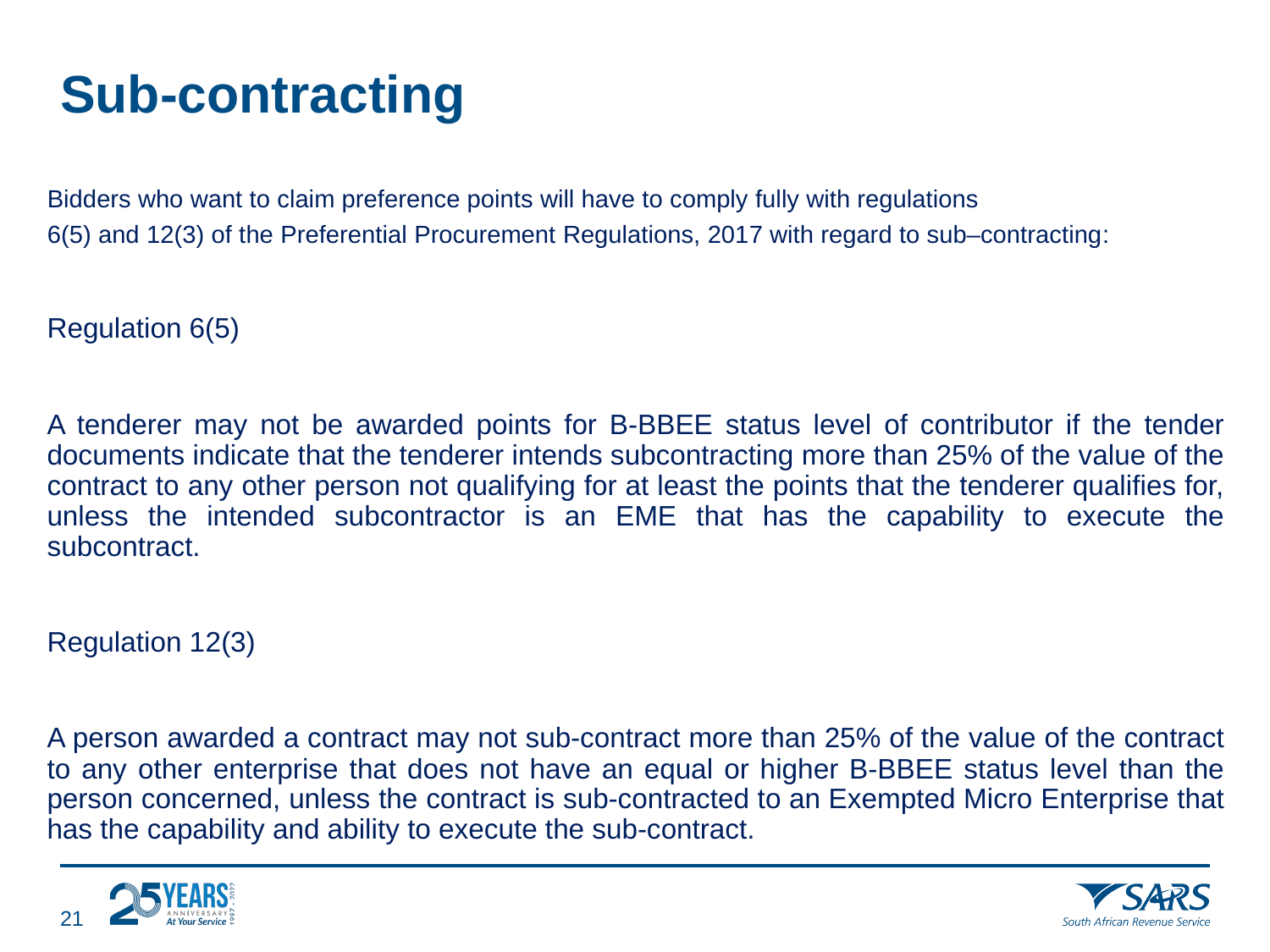

# Sub-contracting
Bidders who want to claim preference points will have to comply fully with regulations
6(5) and 12(3) of the Preferential Procurement Regulations, 2017 with regard to sub–contracting:

Regulation 6(5)

A tenderer may not be awarded points for B-BBEE status level of contributor if the tender documents indicate that the tenderer intends subcontracting more than 25% of the value of the contract to any other person not qualifying for at least the points that the tenderer qualifies for, unless the intended subcontractor is an EME that has the capability to execute the subcontract.

Regulation 12(3)

A person awarded a contract may not sub-contract more than 25% of the value of the contract to any other enterprise that does not have an equal or higher B-BBEE status level than the person concerned, unless the contract is sub-contracted to an Exempted Micro Enterprise that has the capability and ability to execute the sub-contract.

21